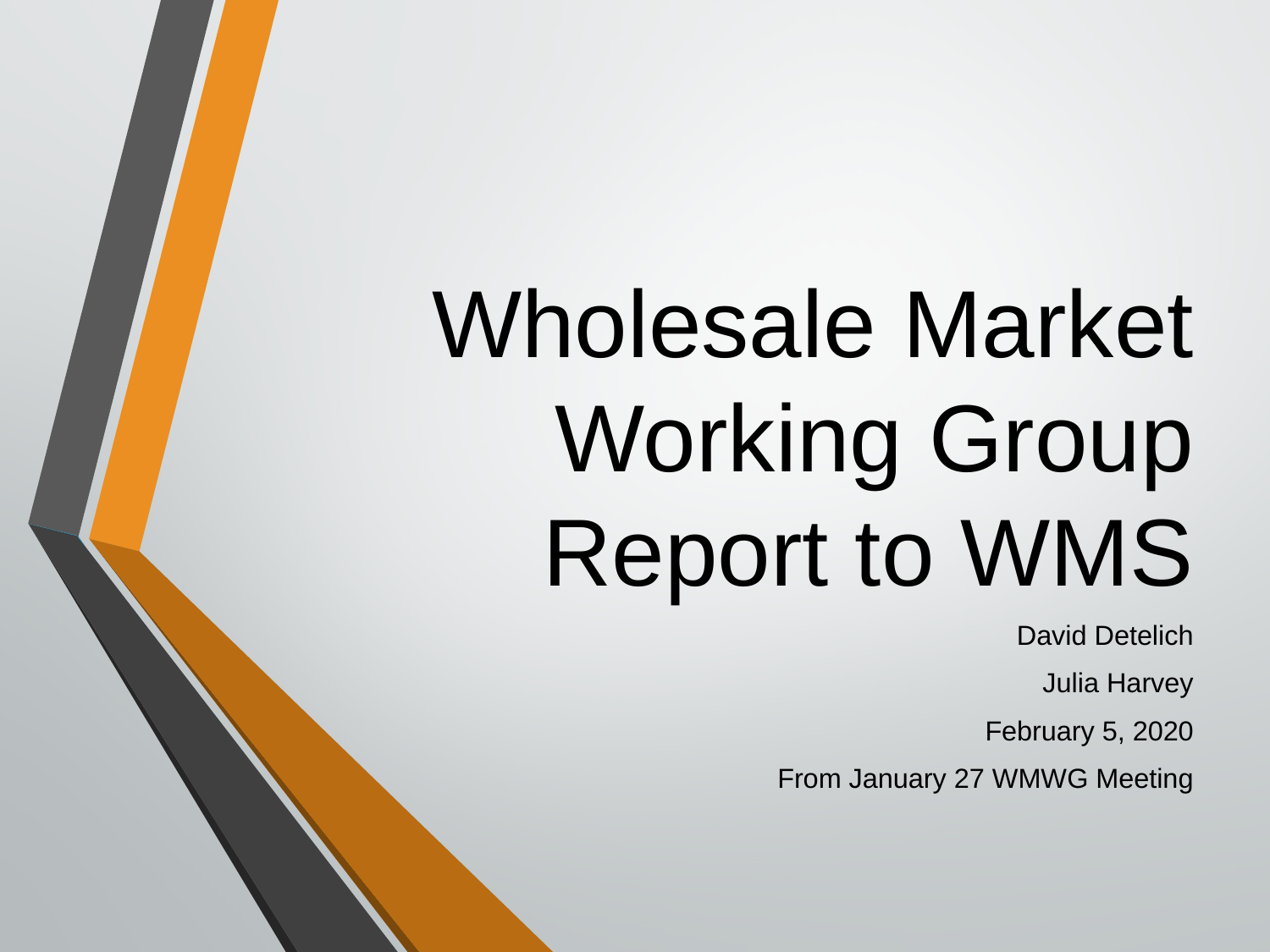

# Wholesale Market Working Group Report to WMS
David Detelich
Julia Harvey
February 5, 2020
From January 27 WMWG Meeting